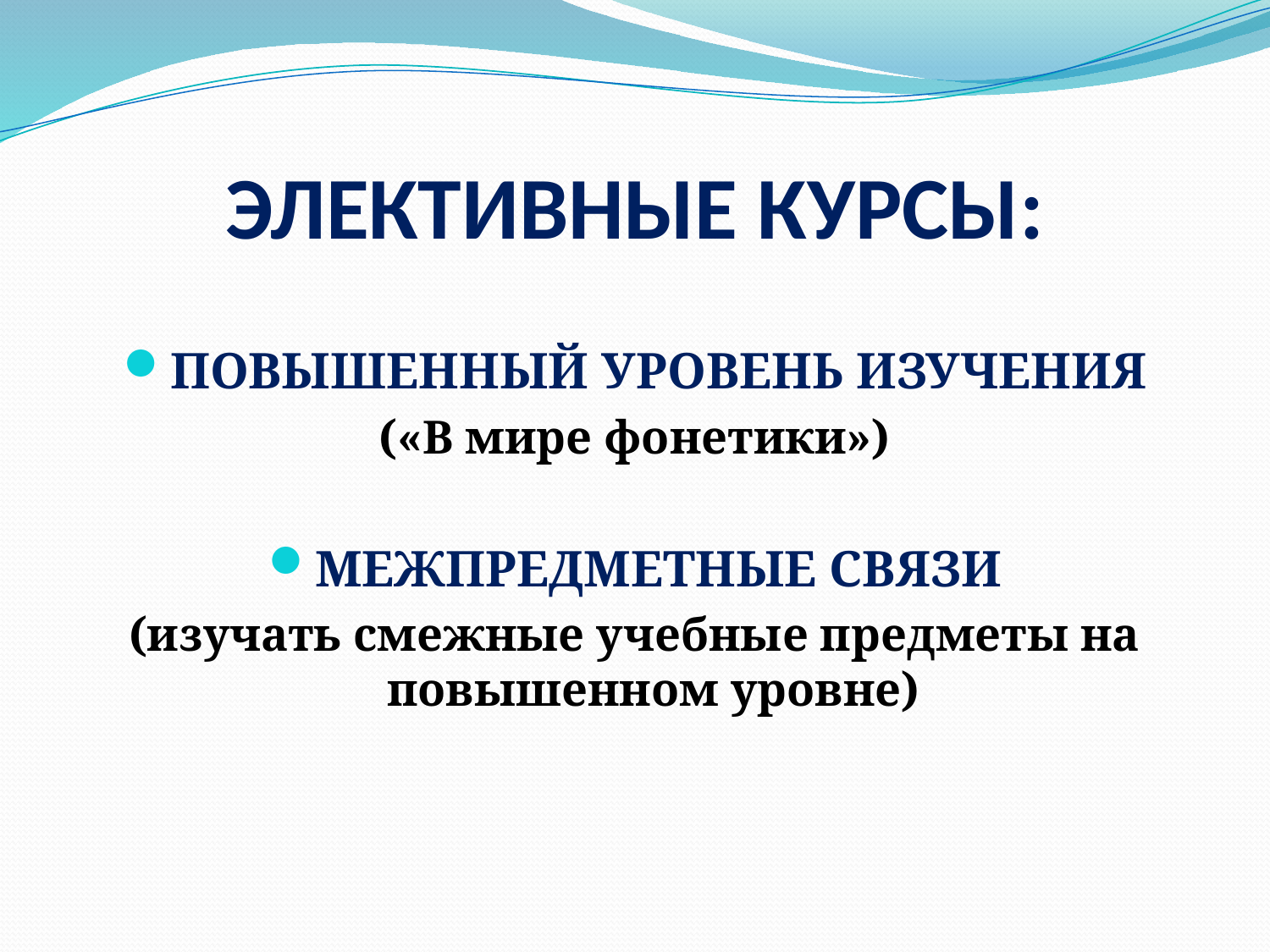

# ЭЛЕКТИВНЫЕ КУРСЫ:

ПОВЫШЕННЫЙ УРОВЕНЬ ИЗУЧЕНИЯ
(«В мире фонетики»)

МЕЖПРЕДМЕТНЫЕ СВЯЗИ
(изучать смежные учебные предметы на повышенном уровне)